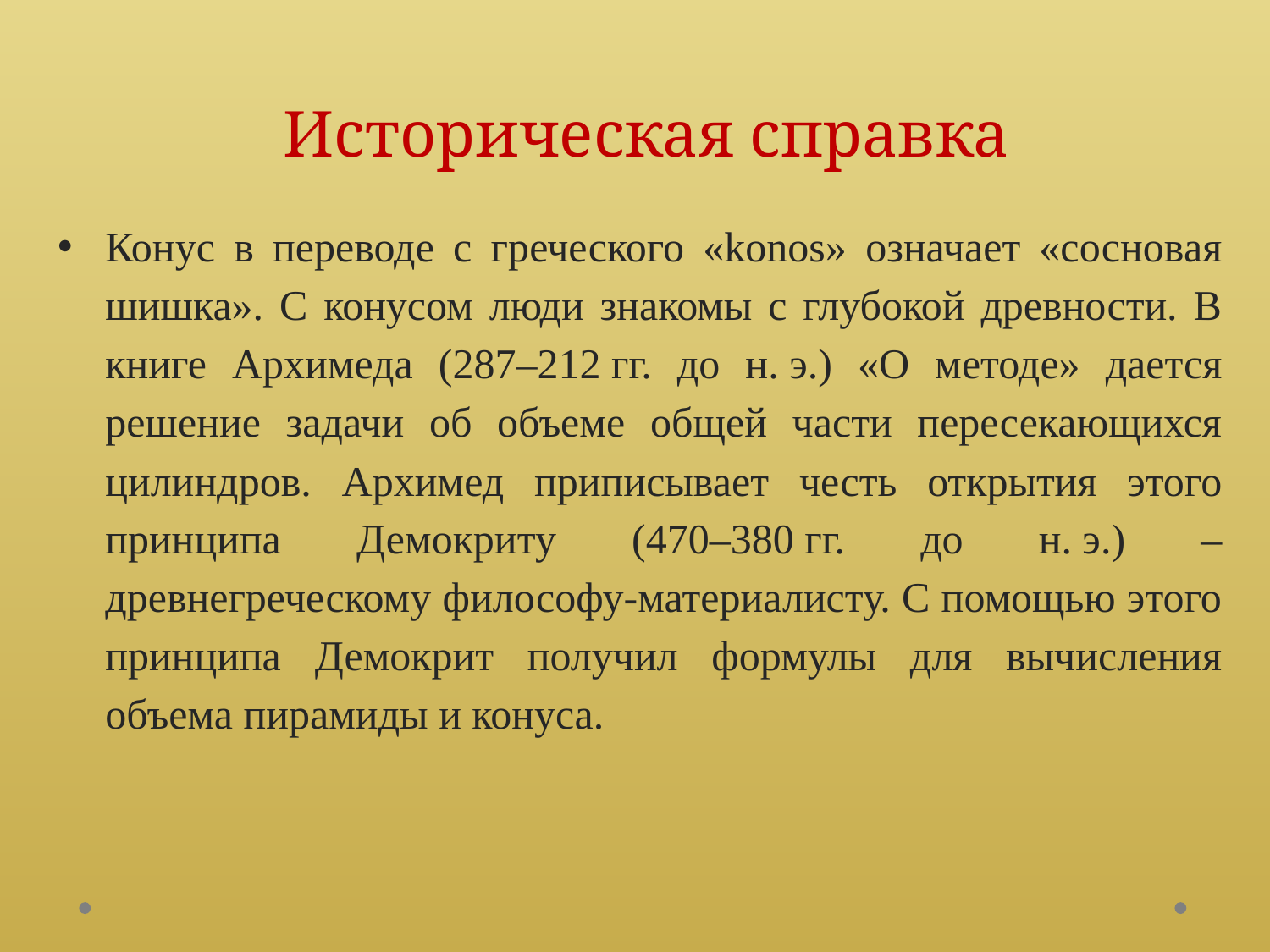

# Историческая справка
Конус в переводе с греческого «konos» означает «сосновая шишка». С конусом люди знакомы с глубокой древности. В книге Архимеда (287–212 гг. до н. э.) «О методе» дается решение задачи об объеме общей части пересекающихся цилиндров. Архимед приписывает честь открытия этого принципа Демокриту (470–380 гг. до н. э.) – древнегреческому философу-материалисту. С помощью этого принципа Демокрит получил формулы для вычисления объема пирамиды и конуса.